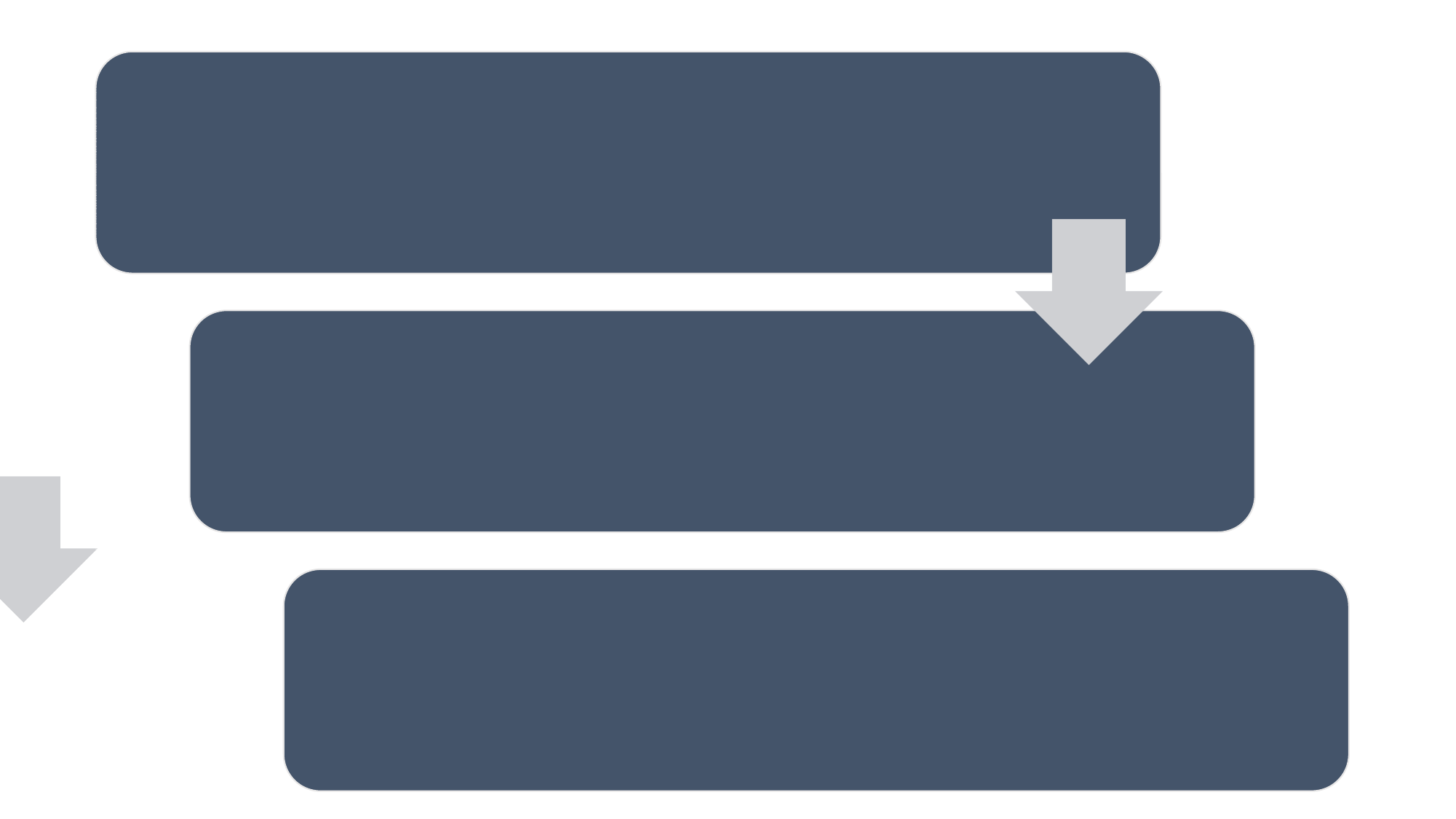

Болжау – белгілі бір құбылыстың немесе процестің дамуының нақты перспективаларын сандық сипаттамаларын (мерзімдері, қарқыны және т.б.) көрсете отырып анықтауға бағытталған жоғары мамандандырылған болжау нысаны, мысалы, ауа райы болжамы, егін жинау түрлері, құнарлылықты болжау.